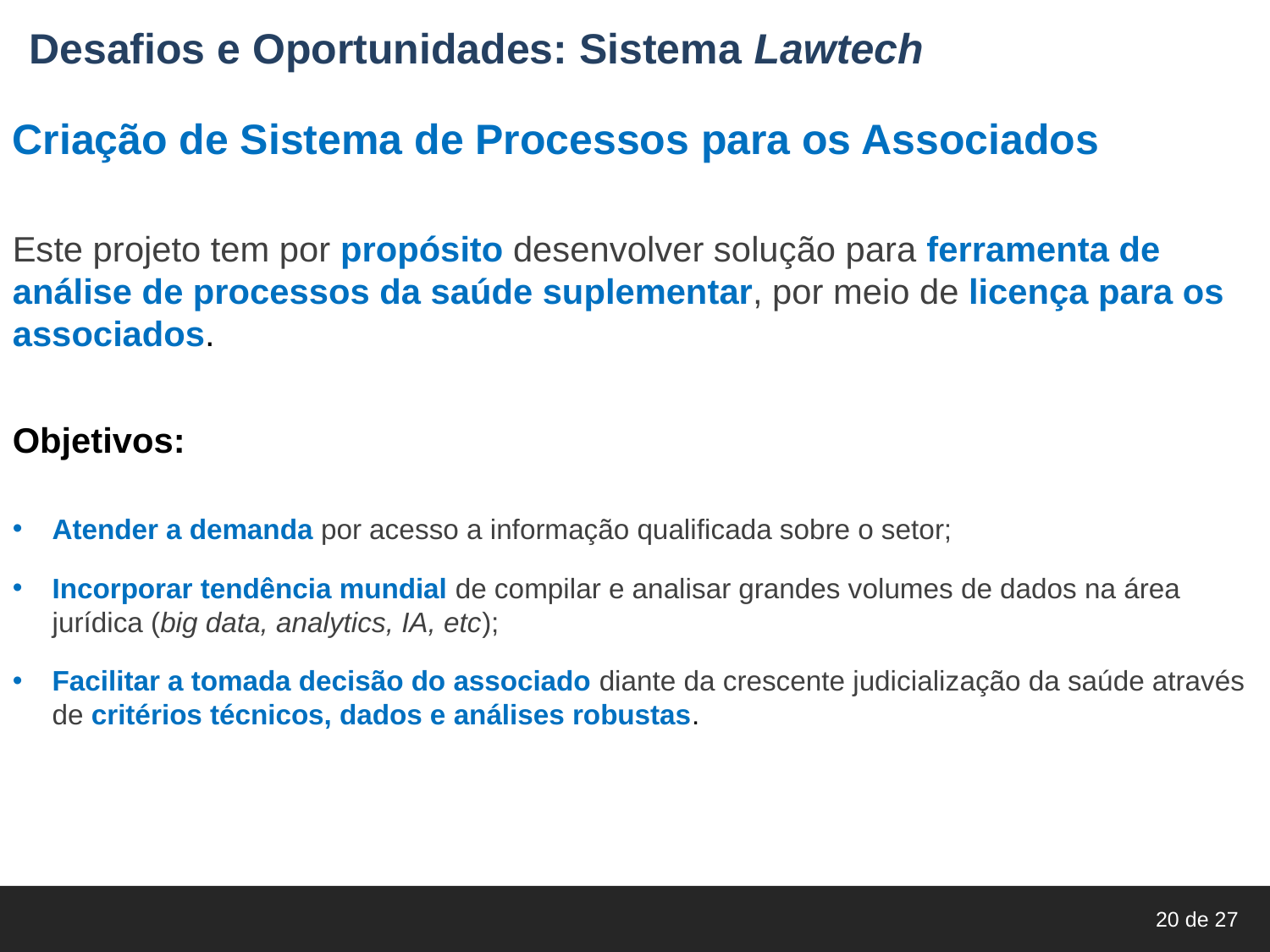

Desafios e Oportunidades: Sistema Lawtech
Criação de Sistema de Processos para os Associados
Este projeto tem por propósito desenvolver solução para ferramenta de análise de processos da saúde suplementar, por meio de licença para os associados.
Objetivos:

Atender a demanda por acesso a informação qualificada sobre o setor;

Incorporar tendência mundial de compilar e analisar grandes volumes de dados na área jurídica (big data, analytics, IA, etc);

Facilitar a tomada decisão do associado diante da crescente judicialização da saúde através de critérios técnicos, dados e análises robustas.